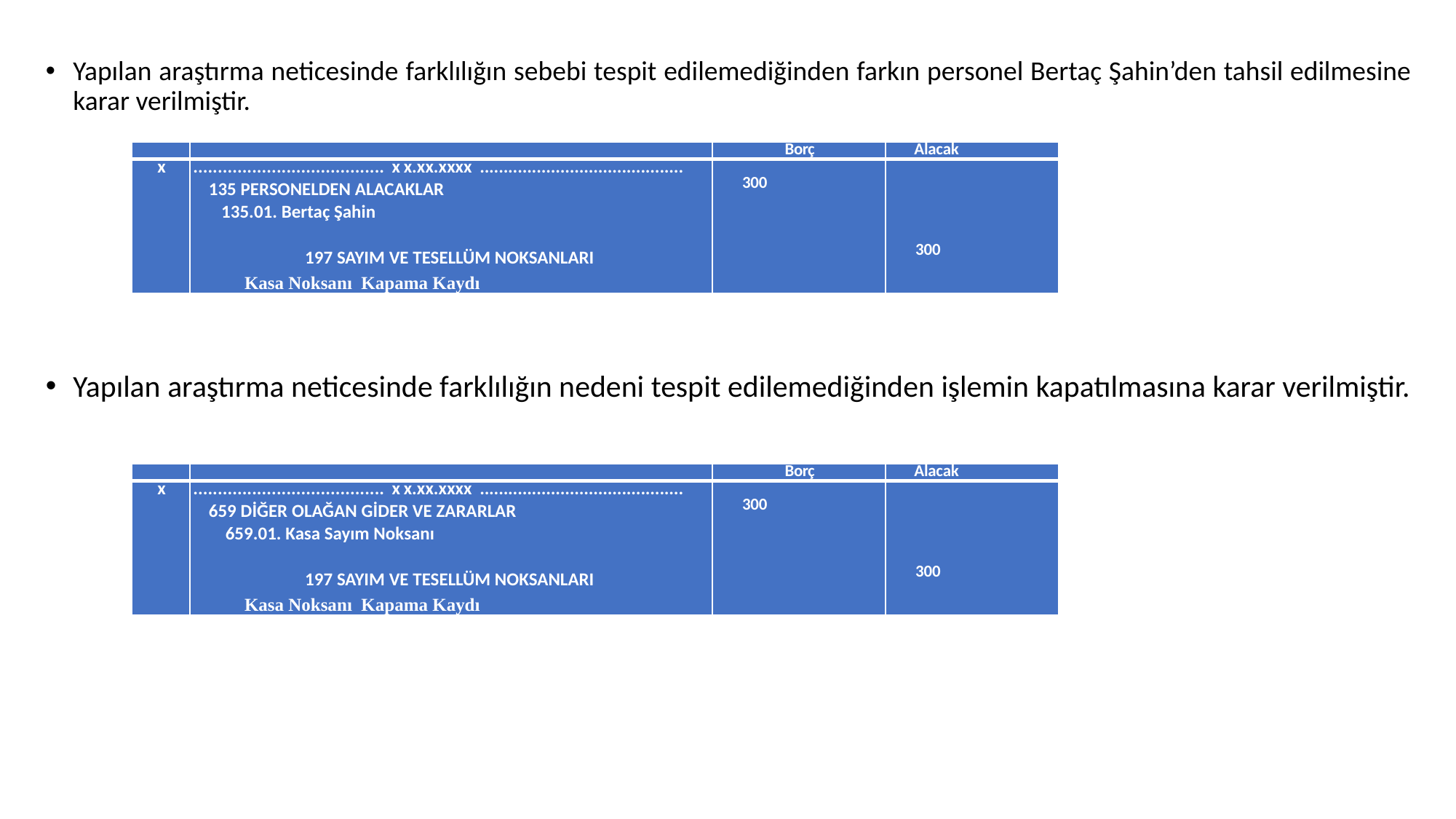

Yapılan araştırma neticesinde farklılığın sebebi tespit edilemediğinden farkın personel Bertaç Şahin’den tahsil edilmesine karar verilmiştir.

Yapılan araştırma neticesinde farklılığın nedeni tespit edilemediğinden işlemin kapatılmasına karar verilmiştir.

Borç
Alacak
|  |  | Borç | Alacak |
| --- | --- | --- | --- |
| x | ....................................... xx.xx.xxxx ........................................... 135 PERSONELDEN ALACAKLAR 135.01. Bertaç Şahin 197 SAYIM VE TESELLÜM NOKSANLARI Kasa Noksanı Kapama Kaydı | 300 | 300 |
|  |  | Borç | Alacak |
| --- | --- | --- | --- |
| x | ....................................... xx.xx.xxxx ........................................... 659 DİĞER OLAĞAN GİDER VE ZARARLAR 659.01. Kasa Sayım Noksanı 197 SAYIM VE TESELLÜM NOKSANLARI Kasa Noksanı Kapama Kaydı | 300 | 300 |